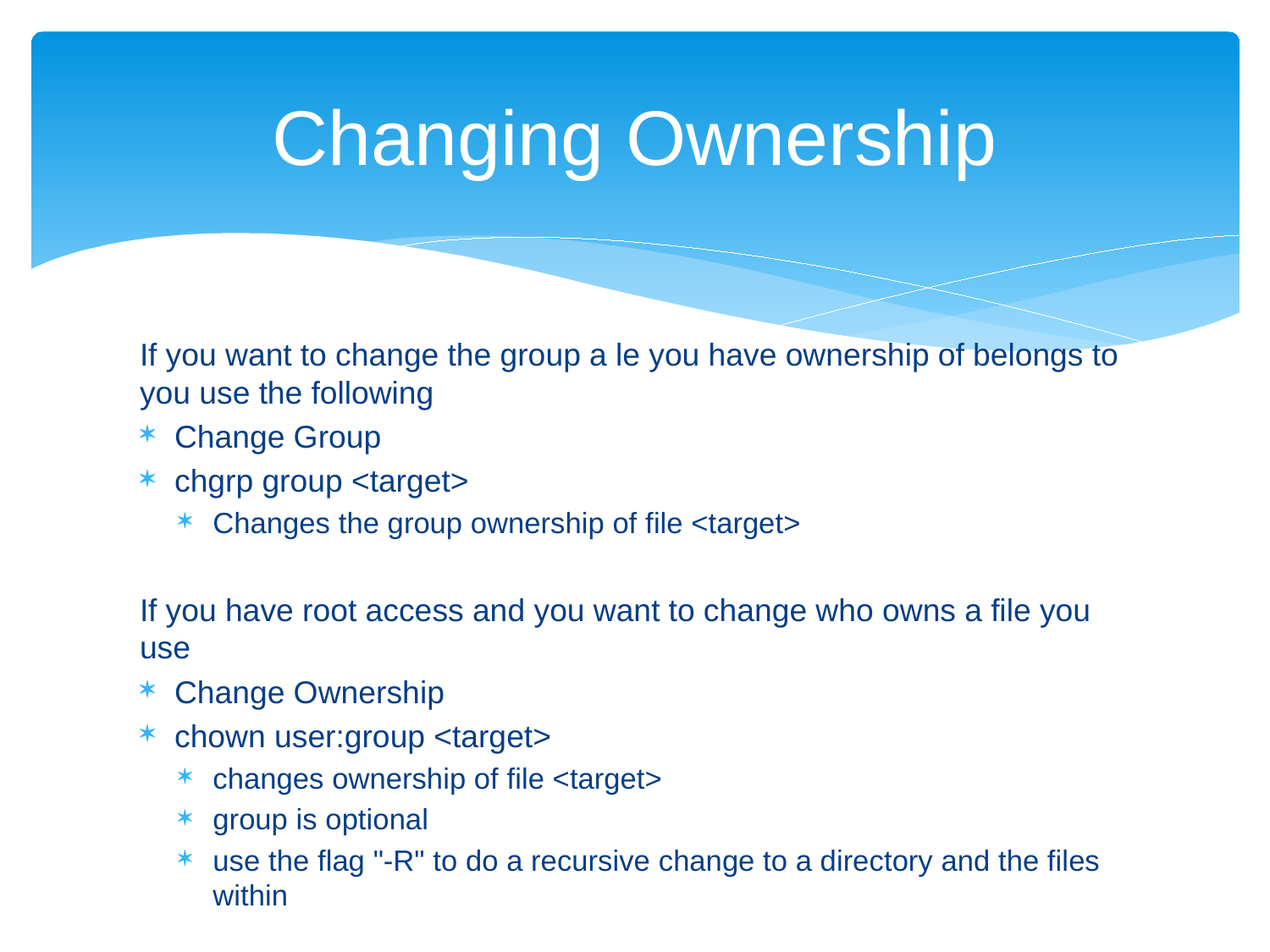

# Changing Ownership
If you want to change the group a le you have ownership of belongs to you use the following
Change Group
chgrp group <target>
Changes the group ownership of file <target>

If you have root access and you want to change who owns a file you use
Change Ownership
chown user:group <target>
changes ownership of file <target>
group is optional
use the flag "-R" to do a recursive change to a directory and the files within